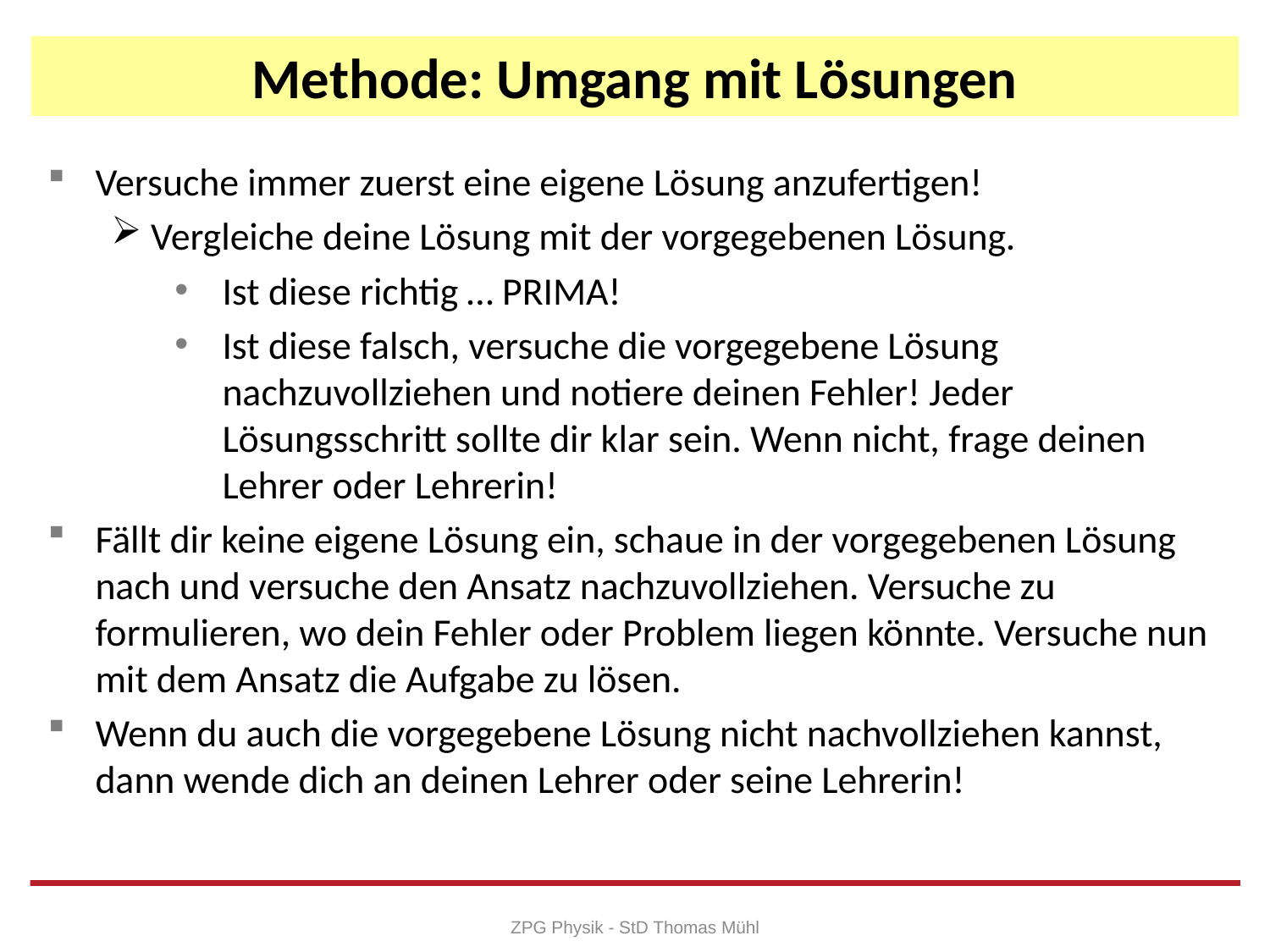

# Methode: Umgang mit Lösungen
Versuche immer zuerst eine eigene Lösung anzufertigen!
Vergleiche deine Lösung mit der vorgegebenen Lösung.
Ist diese richtig … PRIMA!
Ist diese falsch, versuche die vorgegebene Lösung nachzuvollziehen und notiere deinen Fehler! Jeder Lösungsschritt sollte dir klar sein. Wenn nicht, frage deinen Lehrer oder Lehrerin!
Fällt dir keine eigene Lösung ein, schaue in der vorgegebenen Lösung nach und versuche den Ansatz nachzuvollziehen. Versuche zu formulieren, wo dein Fehler oder Problem liegen könnte. Versuche nun mit dem Ansatz die Aufgabe zu lösen.
Wenn du auch die vorgegebene Lösung nicht nachvollziehen kannst, dann wende dich an deinen Lehrer oder seine Lehrerin!
ZPG Physik - StD Thomas Mühl